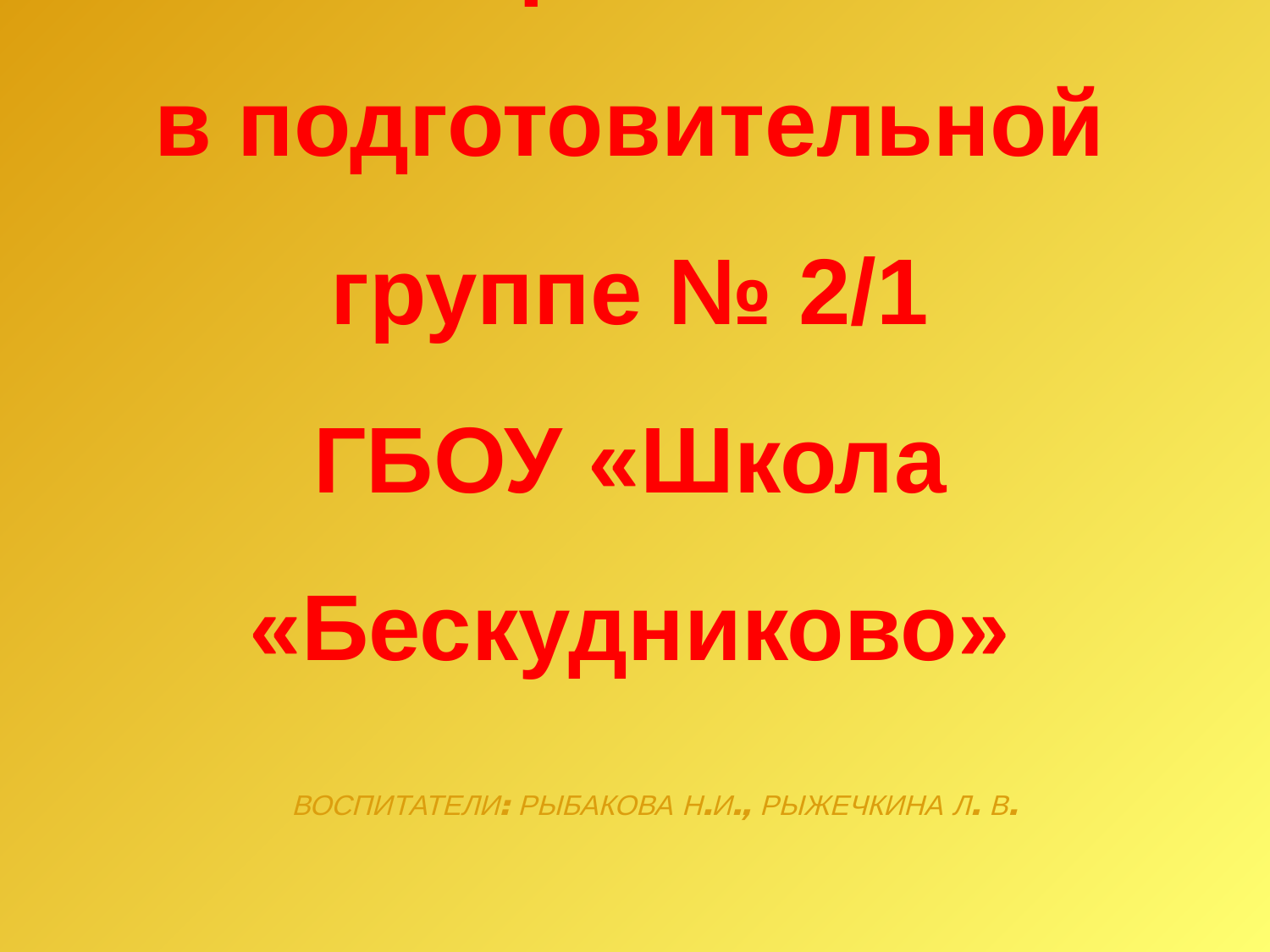

# Проект «Наша Третьяковка» в подготовительной группе № 2/1 ГБОУ «Школа «Бескудниково»
Воспитатели: Рыбакова Н.И., Рыжечкина Л. В.